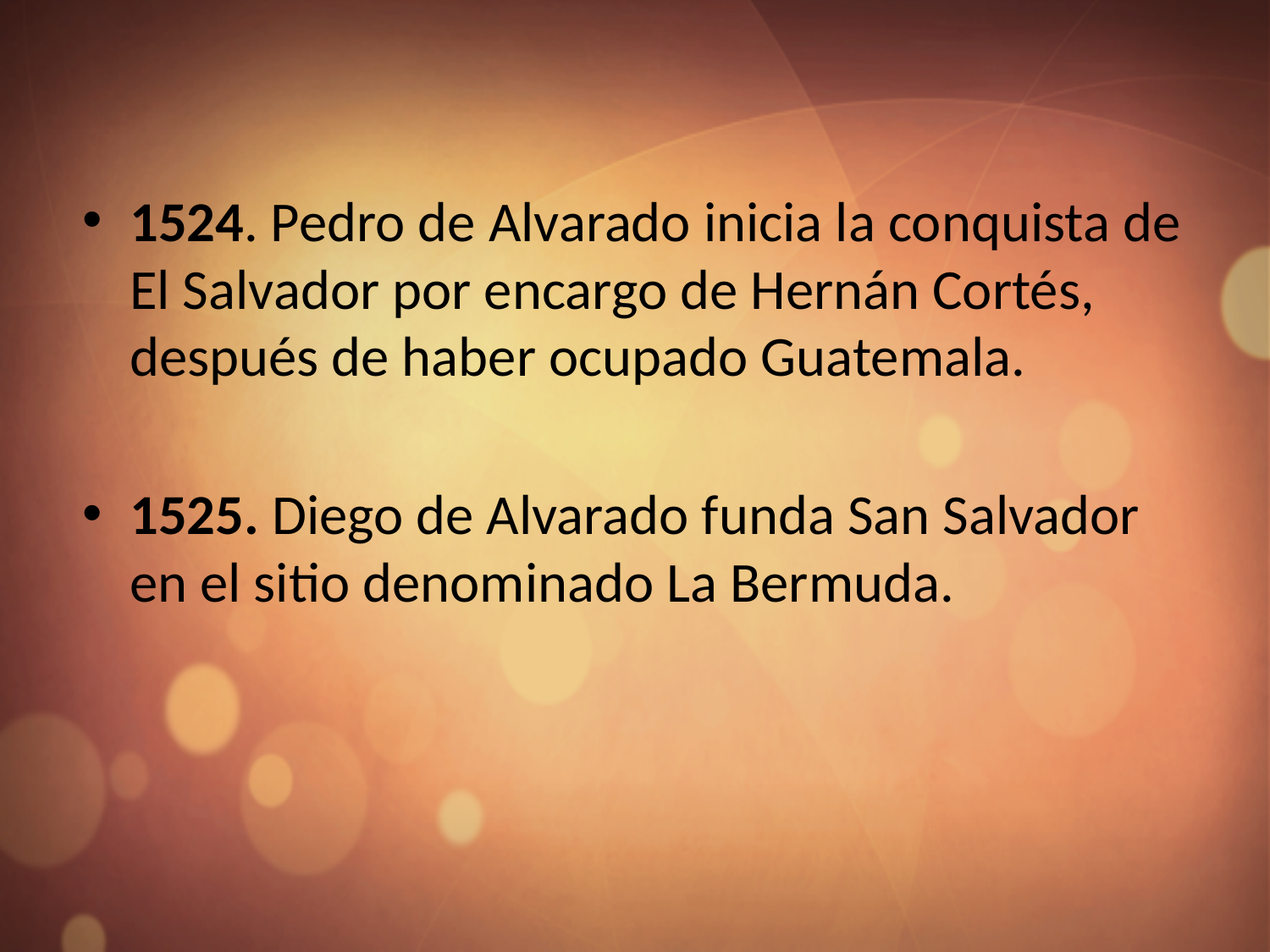

1524. Pedro de Alvarado inicia la conquista de El Salvador por encargo de Hernán Cortés, después de haber ocupado Guatemala.

1525. Diego de Alvarado funda San Salvador en el sitio denominado La Bermuda.